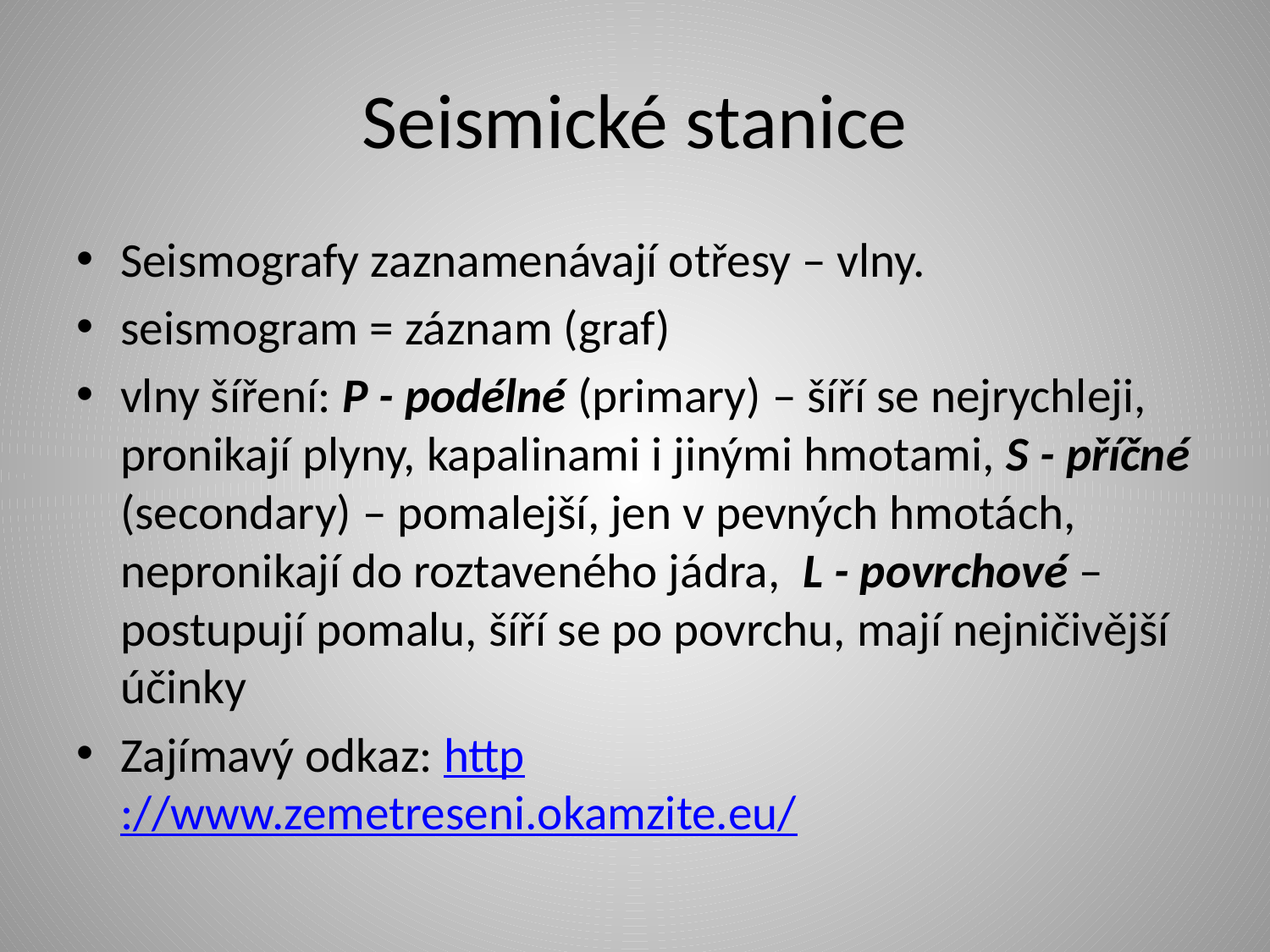

# Seismické stanice
Seismografy zaznamenávají otřesy – vlny.
seismogram = záznam (graf)
vlny šíření: P - podélné (primary) – šíří se nejrychleji, pronikají plyny, kapalinami i jinými hmotami, S - příčné (secondary) – pomalejší, jen v pevných hmotách, nepronikají do roztaveného jádra,  L - povrchové – postupují pomalu, šíří se po povrchu, mají nejničivější účinky
Zajímavý odkaz: http://www.zemetreseni.okamzite.eu/